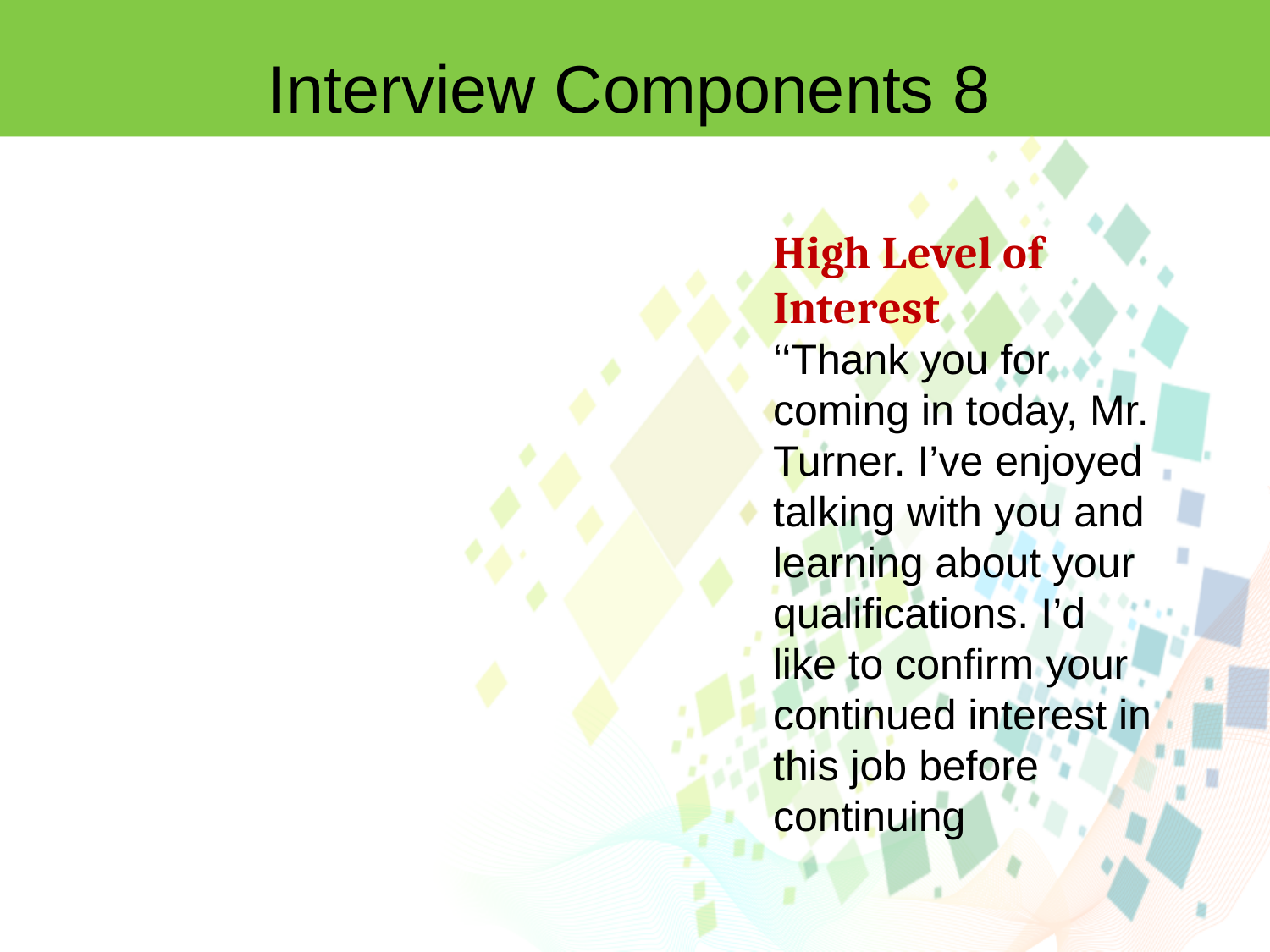

Interview Components 8
High Level of Interest
‘‘Thank you for coming in today, Mr. Turner. I’ve enjoyed talking with you and
learning about your qualifications. I’d like to confirm your continued interest in this job before continuing